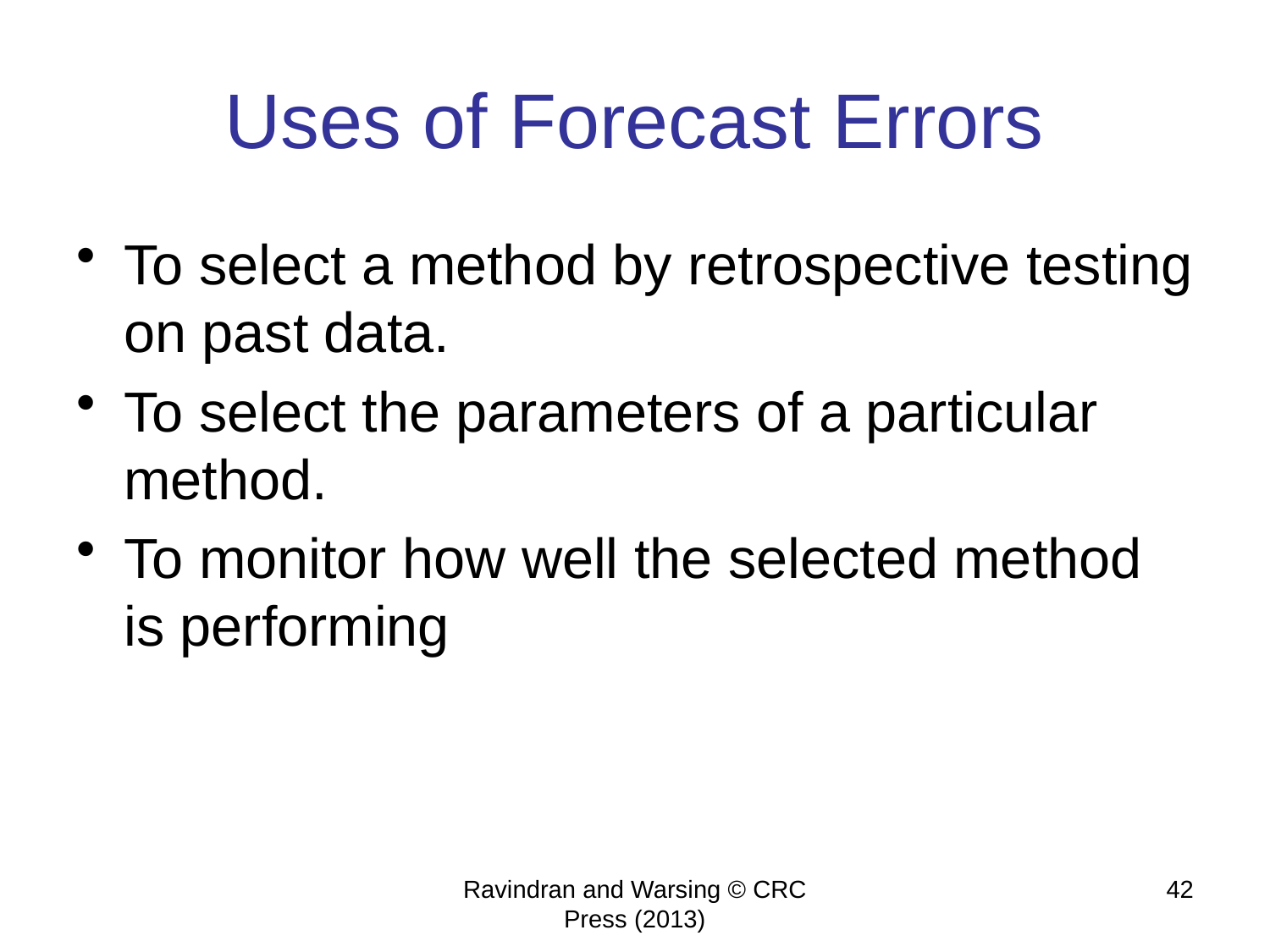

# Uses of Forecast Errors
To select a method by retrospective testing on past data.
To select the parameters of a particular method.
To monitor how well the selected method is performing
Ravindran and Warsing © CRC Press (2013)
42